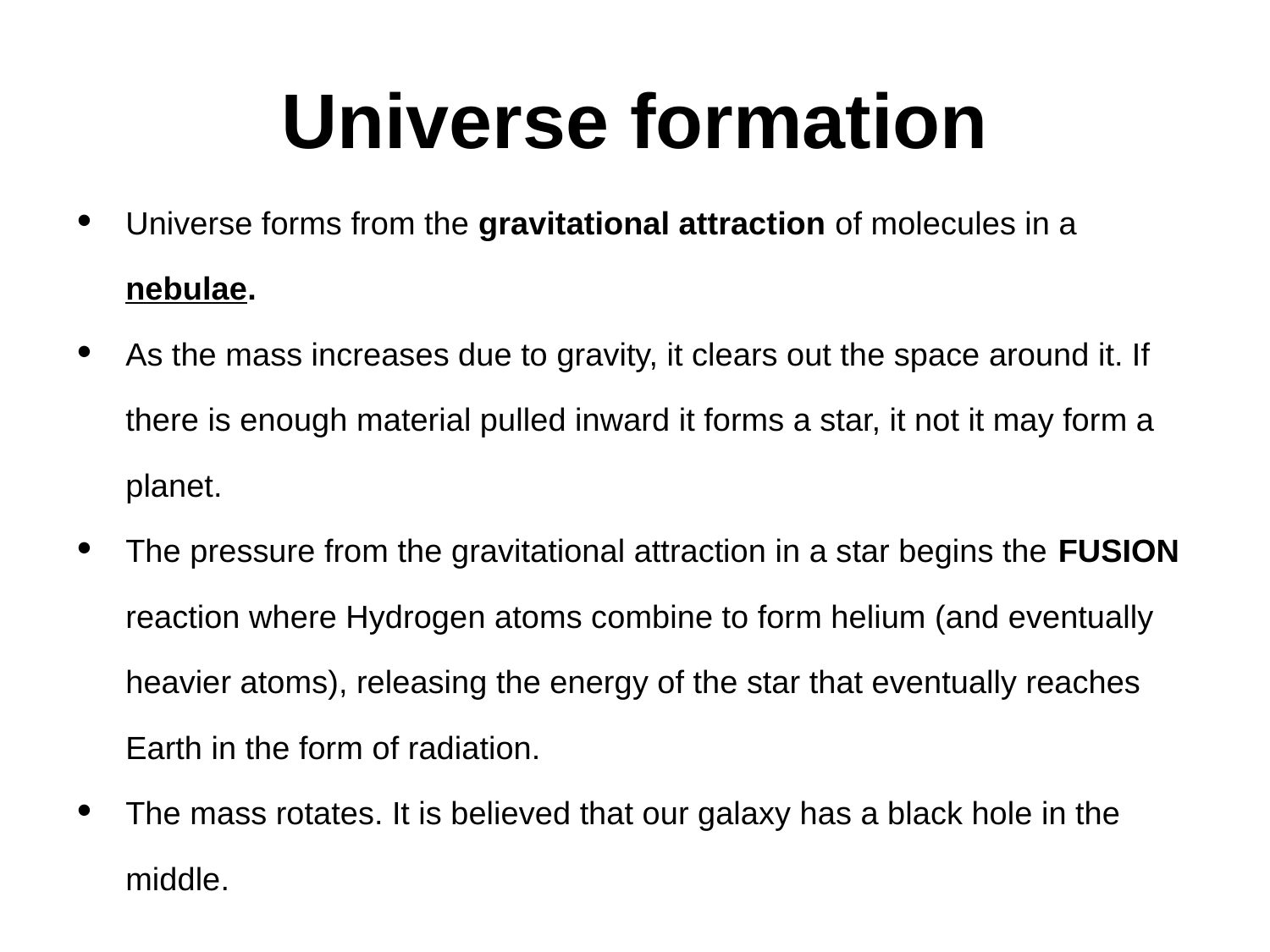

# Universe formation
Universe forms from the gravitational attraction of molecules in a nebulae.
As the mass increases due to gravity, it clears out the space around it. If there is enough material pulled inward it forms a star, it not it may form a planet.
The pressure from the gravitational attraction in a star begins the FUSION reaction where Hydrogen atoms combine to form helium (and eventually heavier atoms), releasing the energy of the star that eventually reaches Earth in the form of radiation.
The mass rotates. It is believed that our galaxy has a black hole in the middle.